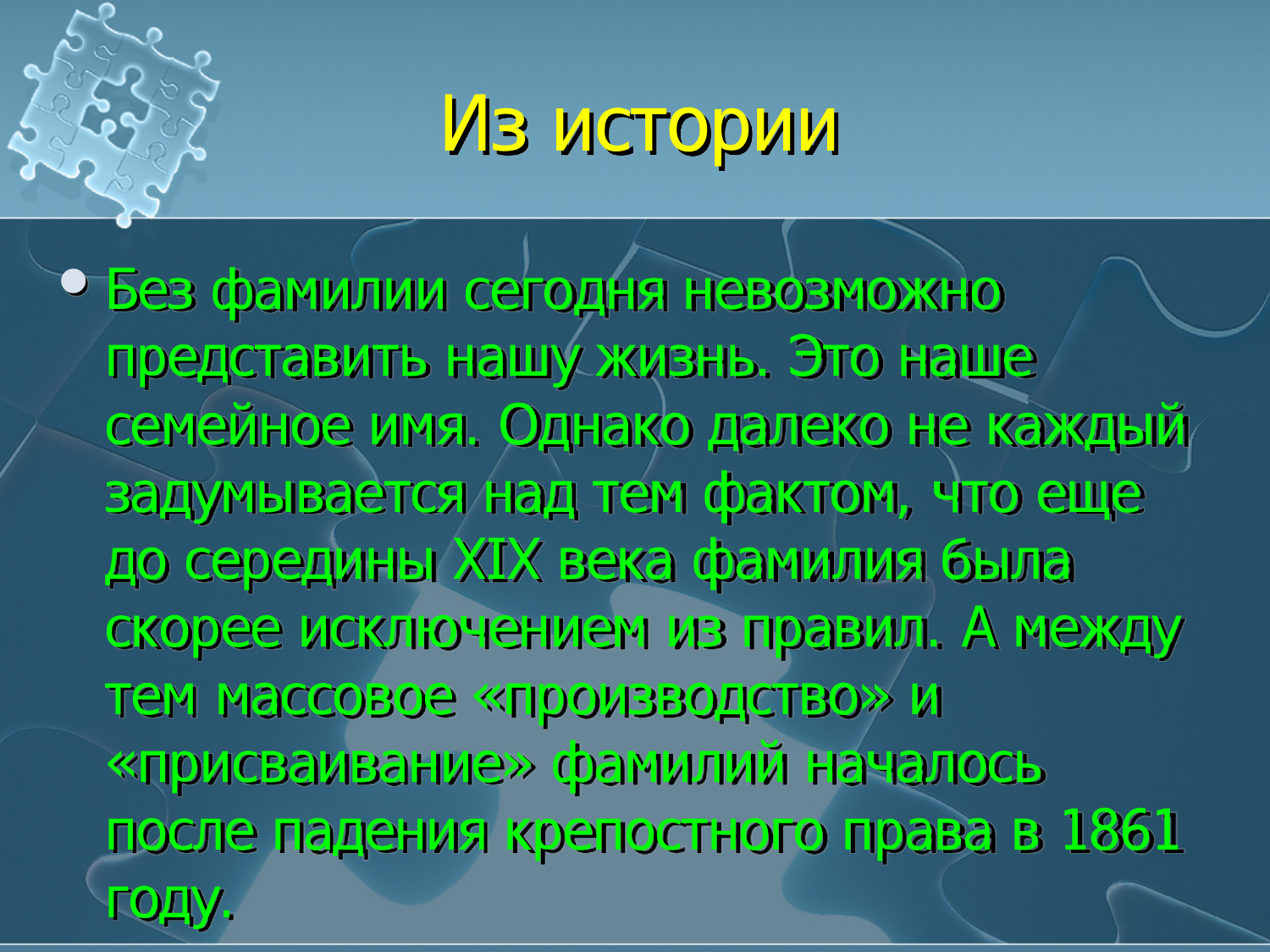

# Из истории
Без фамилии сегодня невозможно представить нашу жизнь. Это наше семейное имя. Однако далеко не каждый задумывается над тем фактом, что еще до середины XIX века фамилия была скорее исключением из правил. А между тем массовое «производство» и «присваивание» фамилий началось после падения крепостного права в 1861 году.